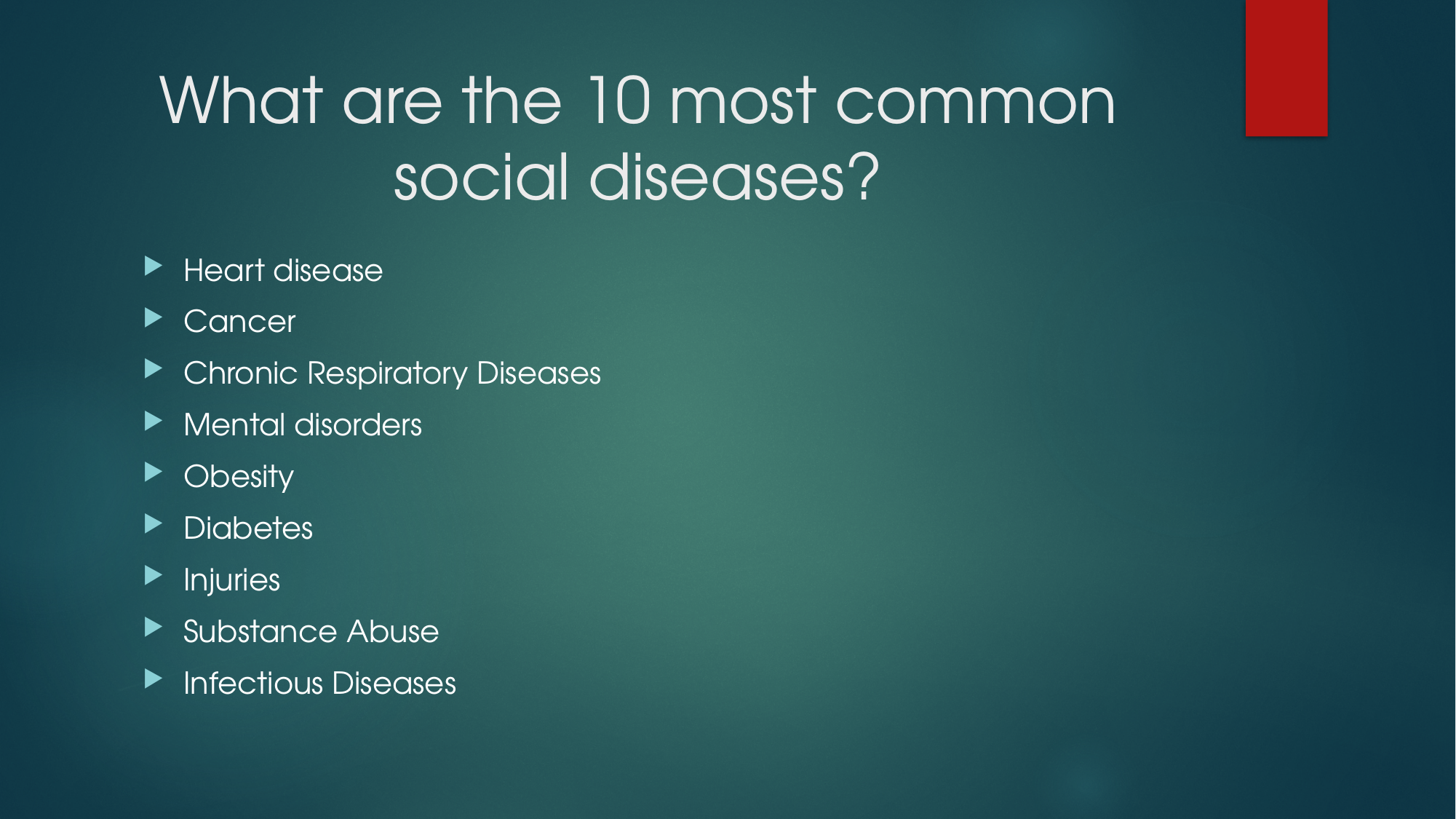

# What are the 10 most common social diseases?
Heart disease
Cancer
Chronic Respiratory Diseases
Mental disorders
Obesity
Diabetes
Injuries
Substance Abuse
Infectious Diseases